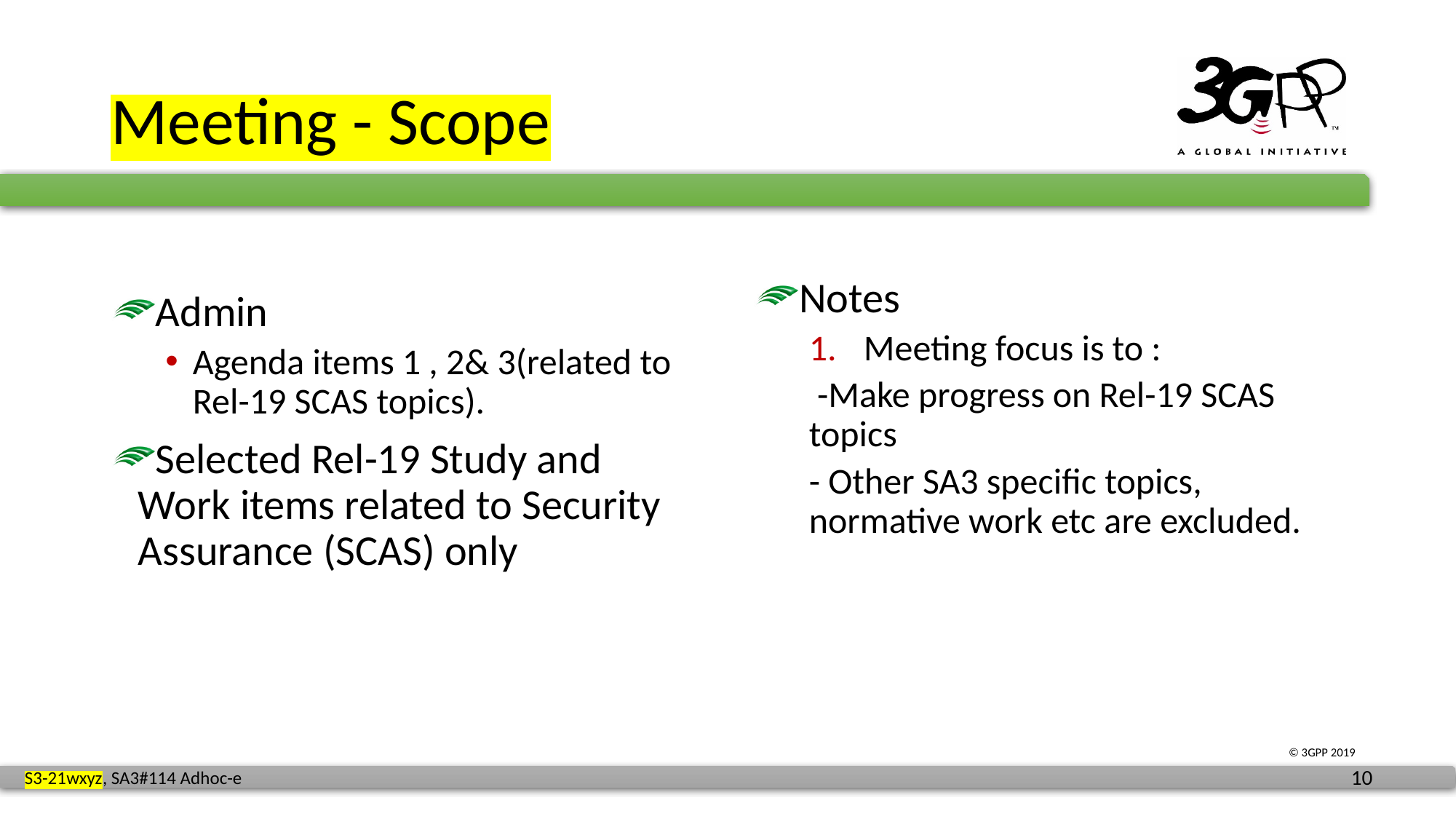

# Meeting - Scope

Notes
Meeting focus is to :
 -Make progress on Rel-19 SCAS topics
- Other SA3 specific topics, normative work etc are excluded.

Admin
Agenda items 1 , 2& 3(related to Rel-19 SCAS topics).
Selected Rel-19 Study and Work items related to Security Assurance (SCAS) only